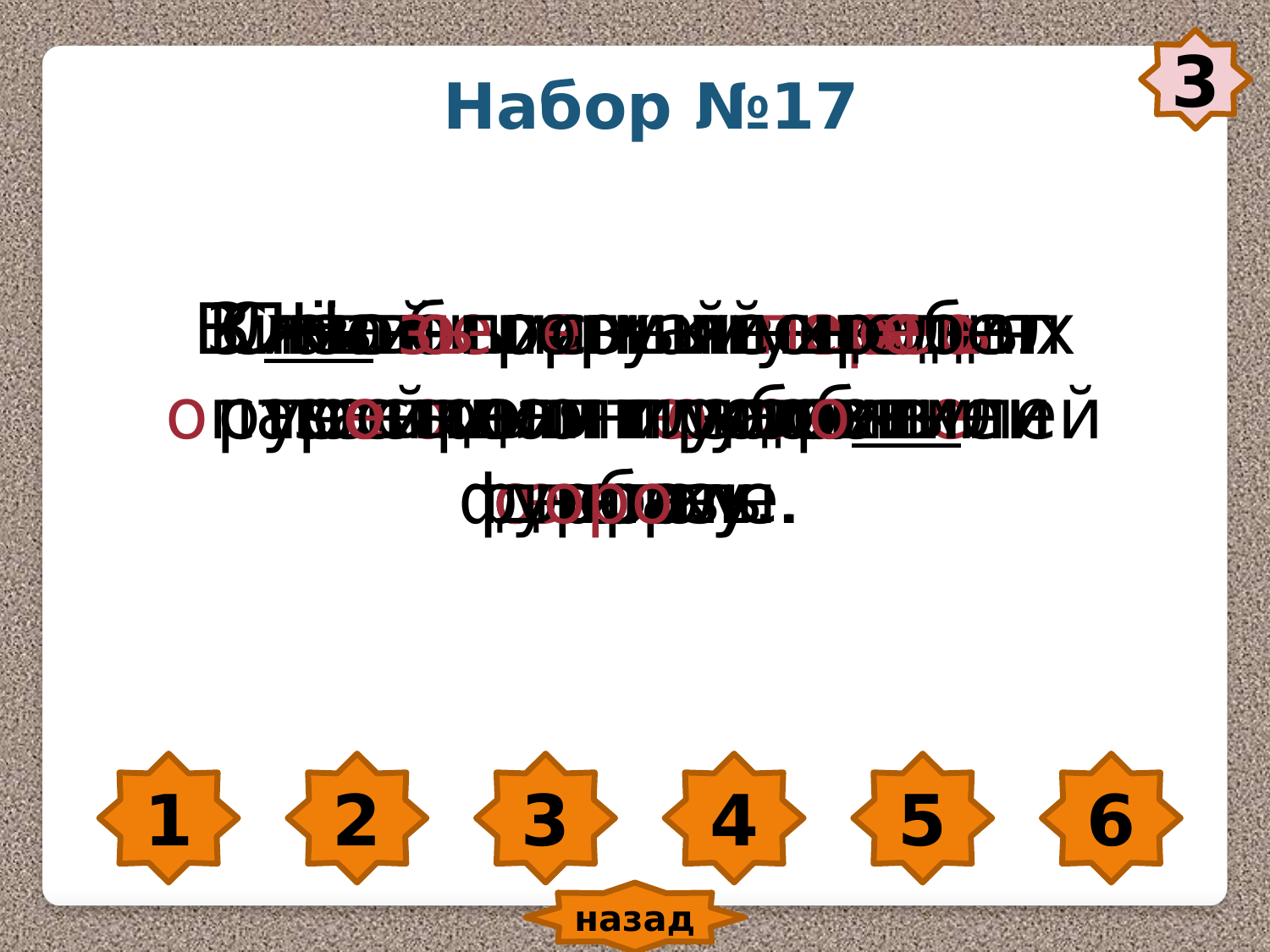

3
Набор №17
Клёст-еловик выводит своих птенцов в феврале.
Лавины и камнепады опасны для покорителей гор.
Зимой горный перевал засыпан глубоким снегом.
На берегу лесного ручейка они заметили оляпку.
В живописных ущельях построили удобные турбазы.
Сквозь горный хребет строители проложили дорогу.
1
2
3
4
5
6
назад